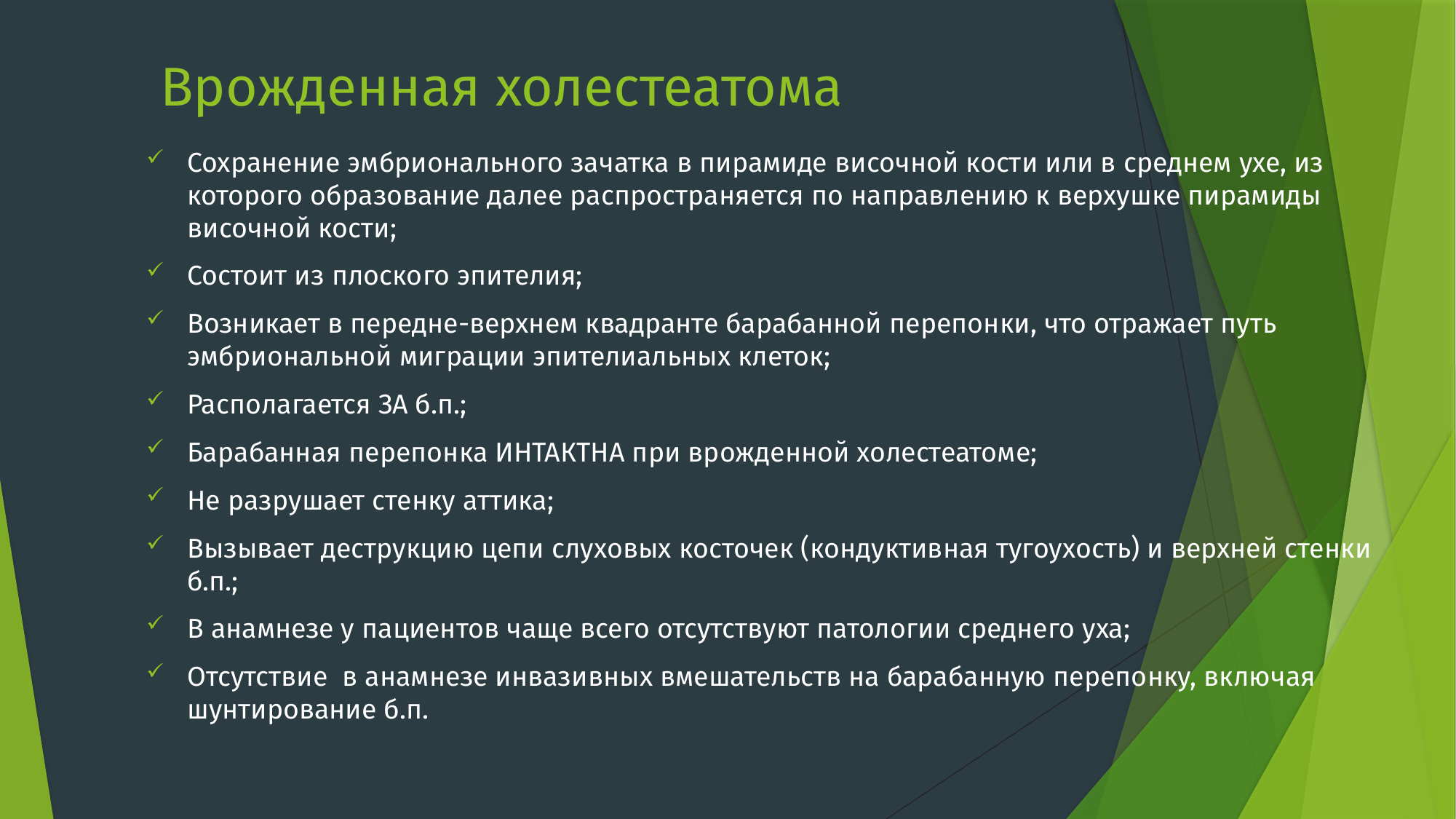

# Врожденная холестеатома
Сохранение эмбрионального зачатка в пирамиде височной кости или в среднем ухе, из которого образование далее распространяется по направлению к верхушке пирамиды височной кости;
Состоит из плоского эпителия;
Возникает в передне-верхнем квадранте барабанной перепонки, что отражает путь эмбриональной миграции эпителиальных клеток;
Располагается ЗА б.п.;
Барабанная перепонка ИНТАКТНА при врожденной холестеатоме;
Не разрушает стенку аттика;
Вызывает деструкцию цепи слуховых косточек (кондуктивная тугоухость) и верхней стенки б.п.;
В анамнезе у пациентов чаще всего отсутствуют патологии среднего уха;
Отсутствие  в анамнезе инвазивных вмешательств на барабанную перепонку, включая шунтирование б.п.